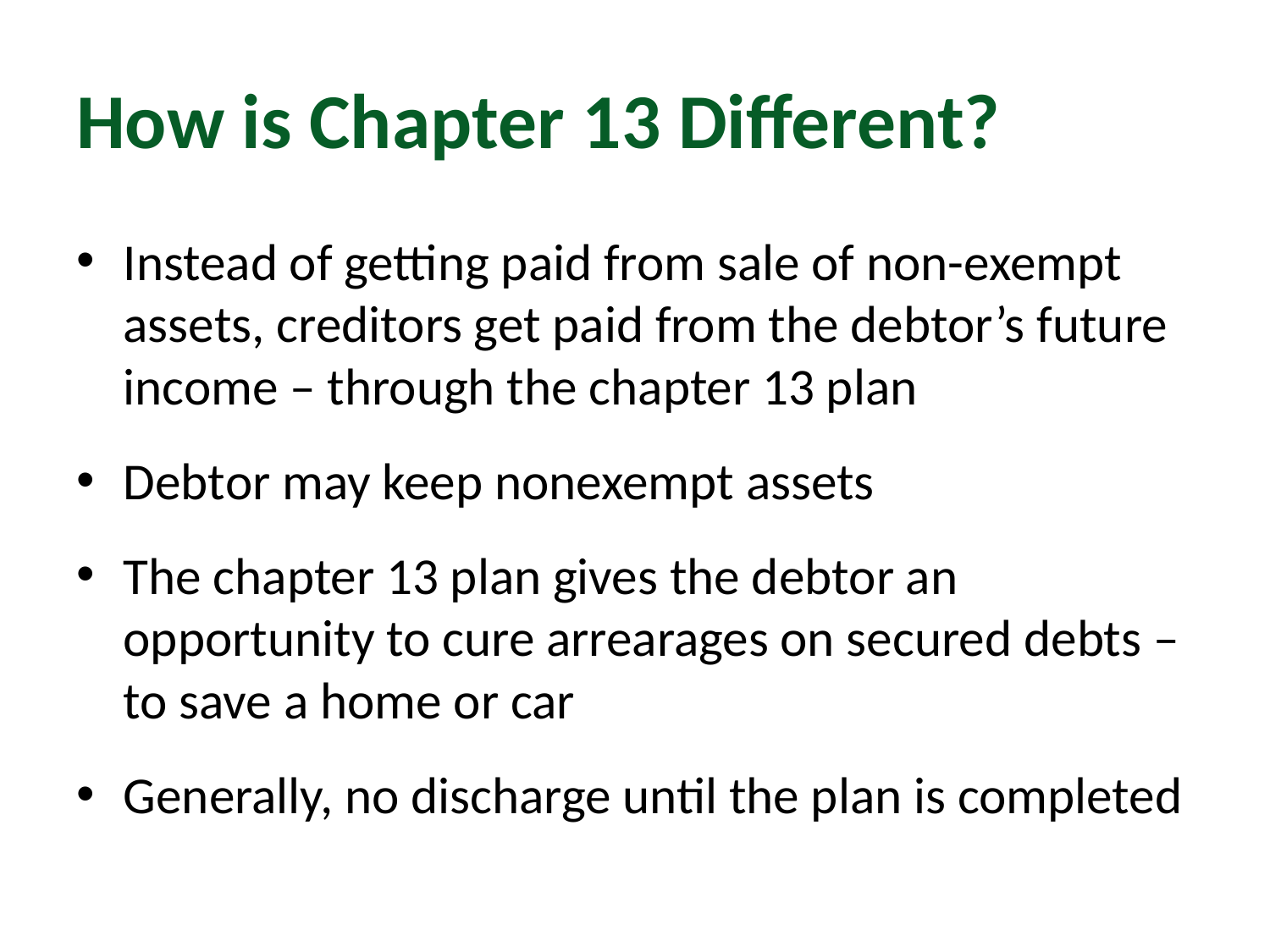

# How is Chapter 13 Different?
Instead of getting paid from sale of non-exempt assets, creditors get paid from the debtor’s future income – through the chapter 13 plan
Debtor may keep nonexempt assets
The chapter 13 plan gives the debtor an opportunity to cure arrearages on secured debts – to save a home or car
Generally, no discharge until the plan is completed